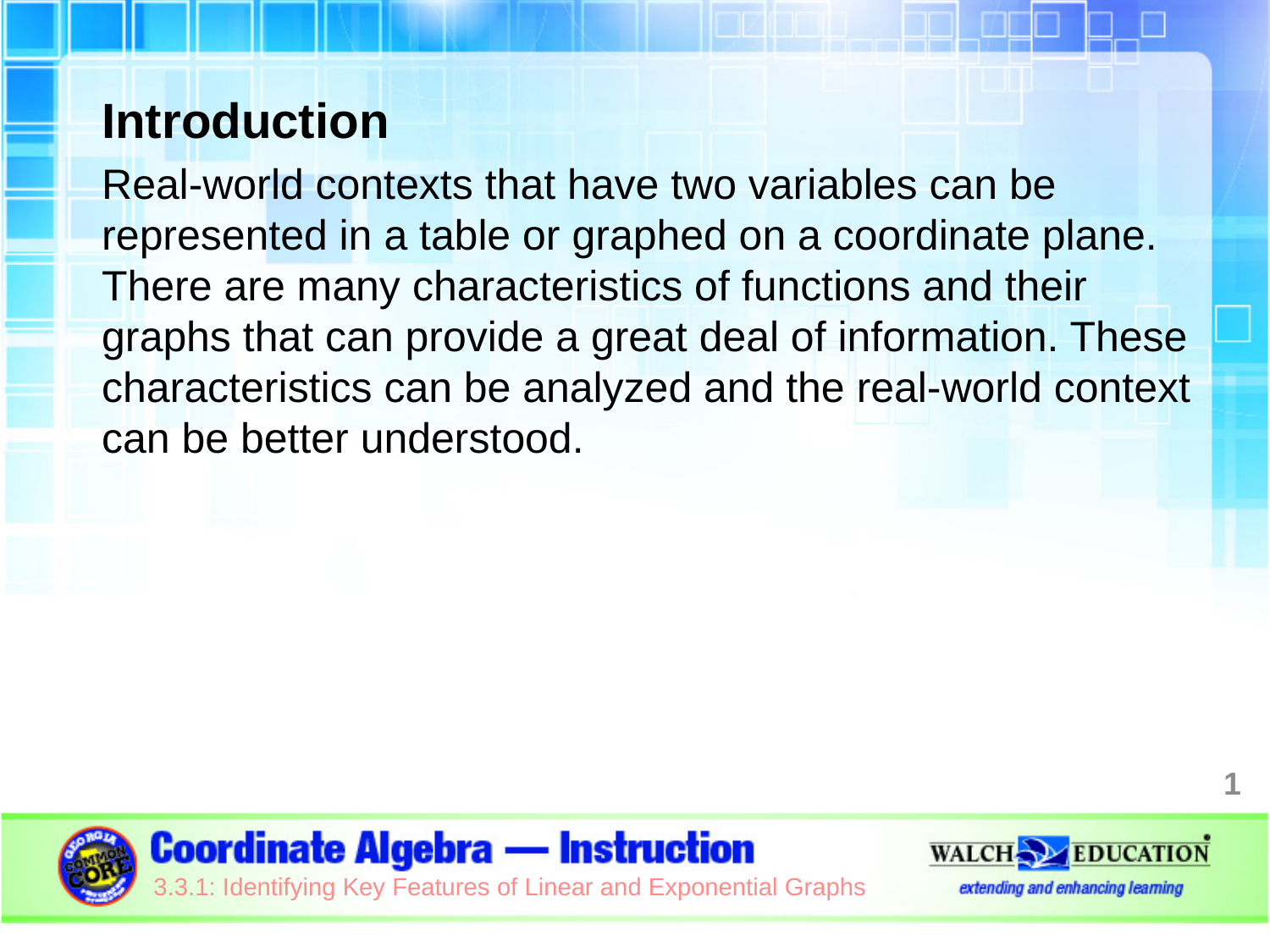

Introduction
Real-world contexts that have two variables can be represented in a table or graphed on a coordinate plane. There are many characteristics of functions and their graphs that can provide a great deal of information. These characteristics can be analyzed and the real-world context can be better understood.
1
3.3.1: Identifying Key Features of Linear and Exponential Graphs